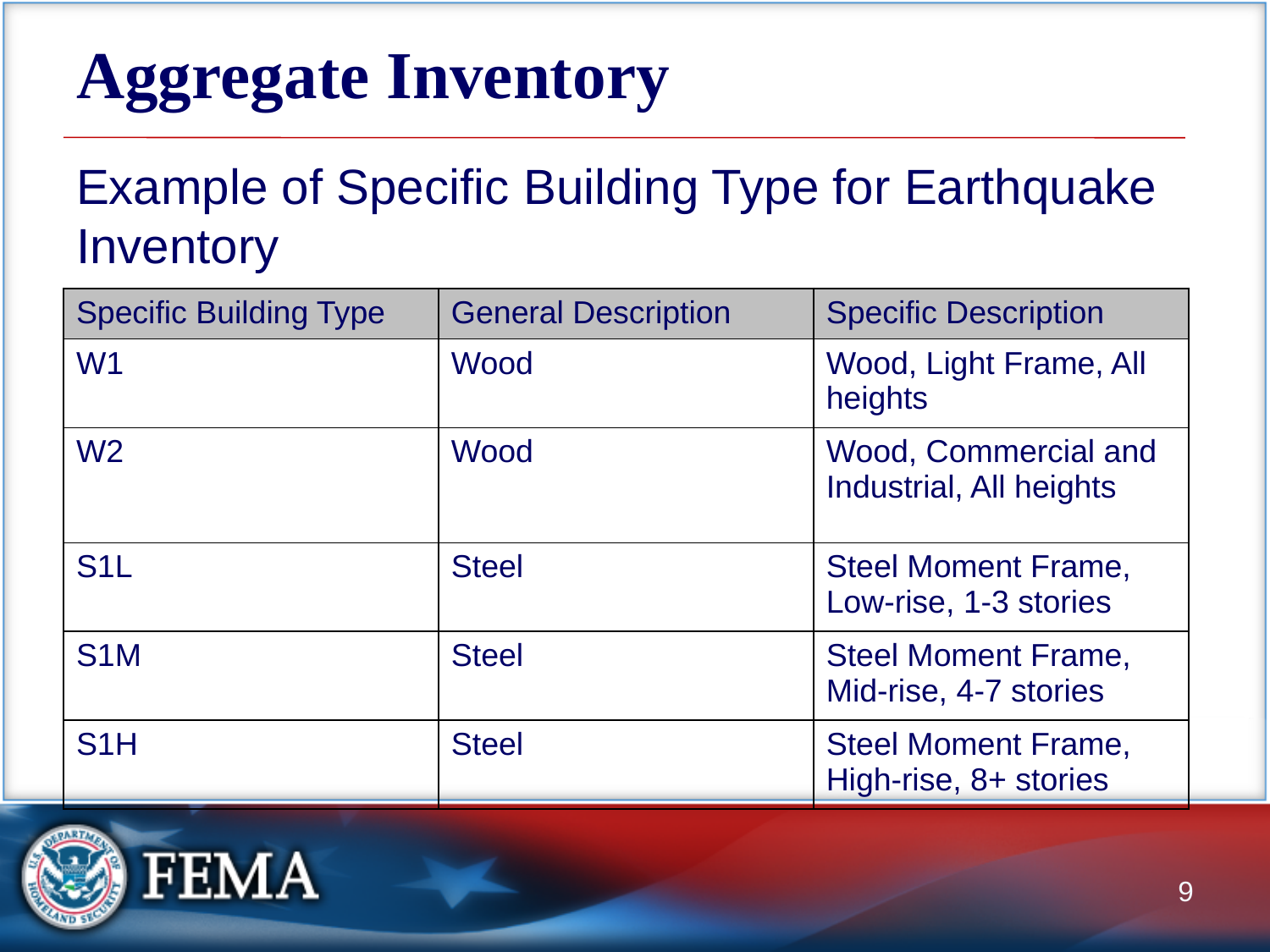

# Aggregate Inventory
Example of Specific Building Type for Earthquake Inventory
| Specific Building Type | General Description | Specific Description |
| --- | --- | --- |
| W1 | Wood | Wood, Light Frame, All heights |
| W2 | Wood | Wood, Commercial and Industrial, All heights |
| S1L | Steel | Steel Moment Frame, Low-rise, 1-3 stories |
| S1M | Steel | Steel Moment Frame, Mid-rise, 4-7 stories |
| S1H | Steel | Steel Moment Frame, High-rise, 8+ stories |
9